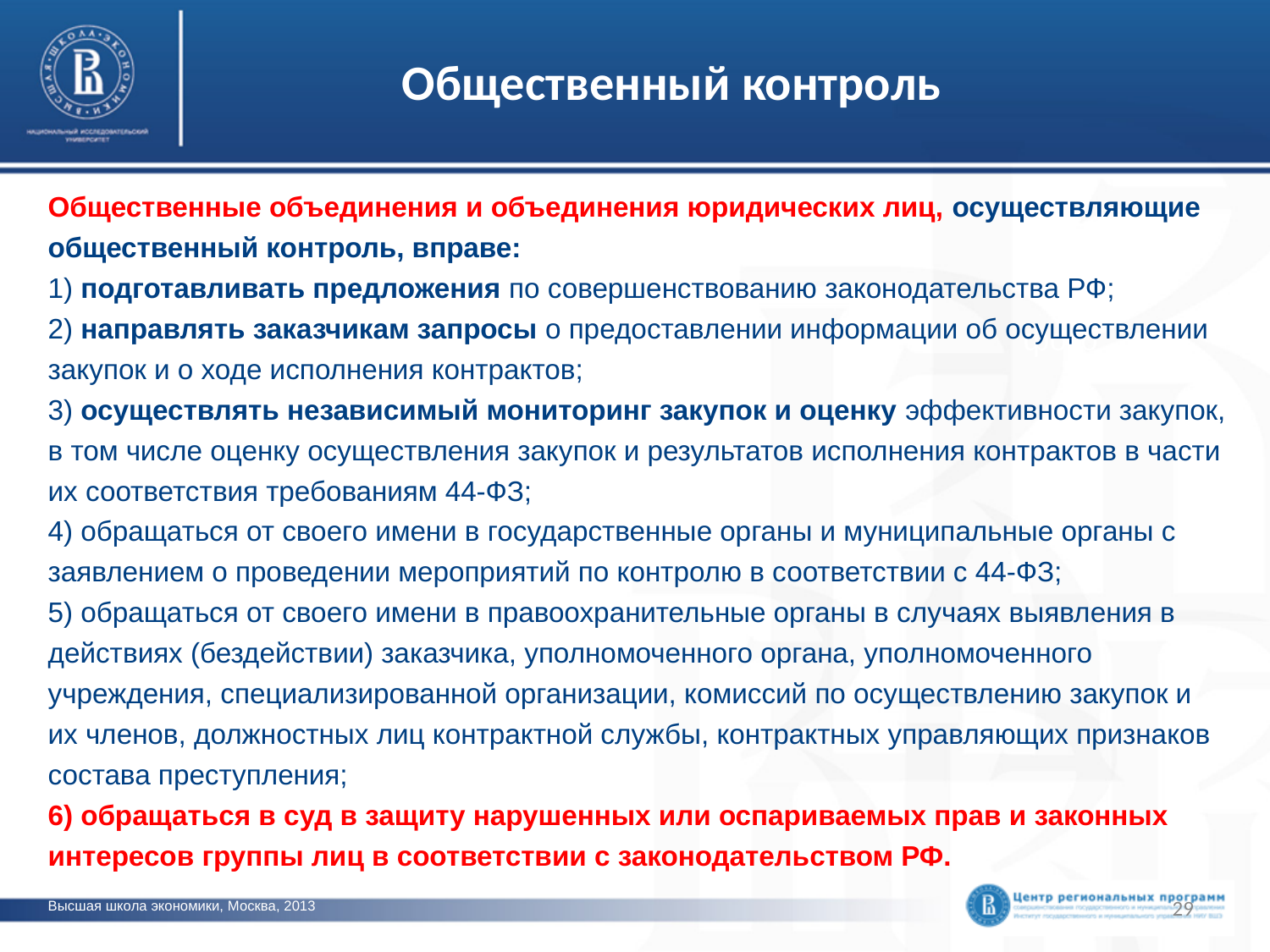

# Общественный контроль

Общественные объединения и объединения юридических лиц, осуществляющие общественный контроль, вправе:
1) подготавливать предложения по совершенствованию законодательства РФ;
2) направлять заказчикам запросы о предоставлении информации об осуществлении закупок и о ходе исполнения контрактов;
3) осуществлять независимый мониторинг закупок и оценку эффективности закупок, в том числе оценку осуществления закупок и результатов исполнения контрактов в части их соответствия требованиям 44-ФЗ;
4) обращаться от своего имени в государственные органы и муниципальные органы с заявлением о проведении мероприятий по контролю в соответствии с 44-ФЗ;
5) обращаться от своего имени в правоохранительные органы в случаях выявления в действиях (бездействии) заказчика, уполномоченного органа, уполномоченного учреждения, специализированной организации, комиссий по осуществлению закупок и их членов, должностных лиц контрактной службы, контрактных управляющих признаков состава преступления;
6) обращаться в суд в защиту нарушенных или оспариваемых прав и законных интересов группы лиц в соответствии с законодательством РФ.
фото
29
Высшая школа экономики, Москва, 2013